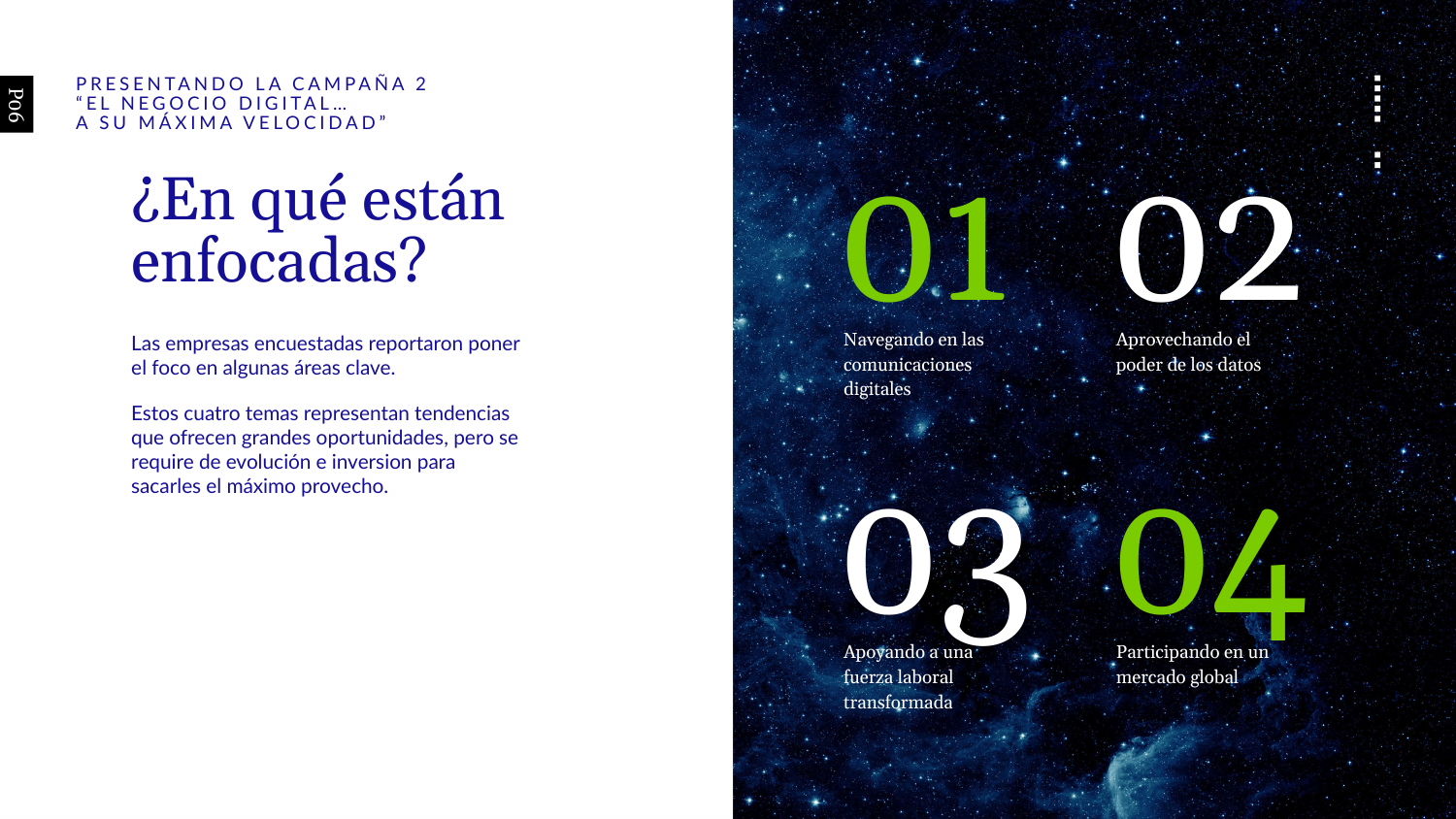

Presentando la campaÑa 2
“El negocio digital…
a su máxima velocidad”
P06
01
02
¿En qué están enfocadas?
Las empresas encuestadas reportaron poner el foco en algunas áreas clave.
Estos cuatro temas representan tendencias que ofrecen grandes oportunidades, pero se require de evolución e inversion para sacarles el máximo provecho.
Navegando en las comunicaciones digitales
Aprovechando el poder de los datos
03
04
Apoyando a una fuerza laboral transformada
Participando en un mercado global